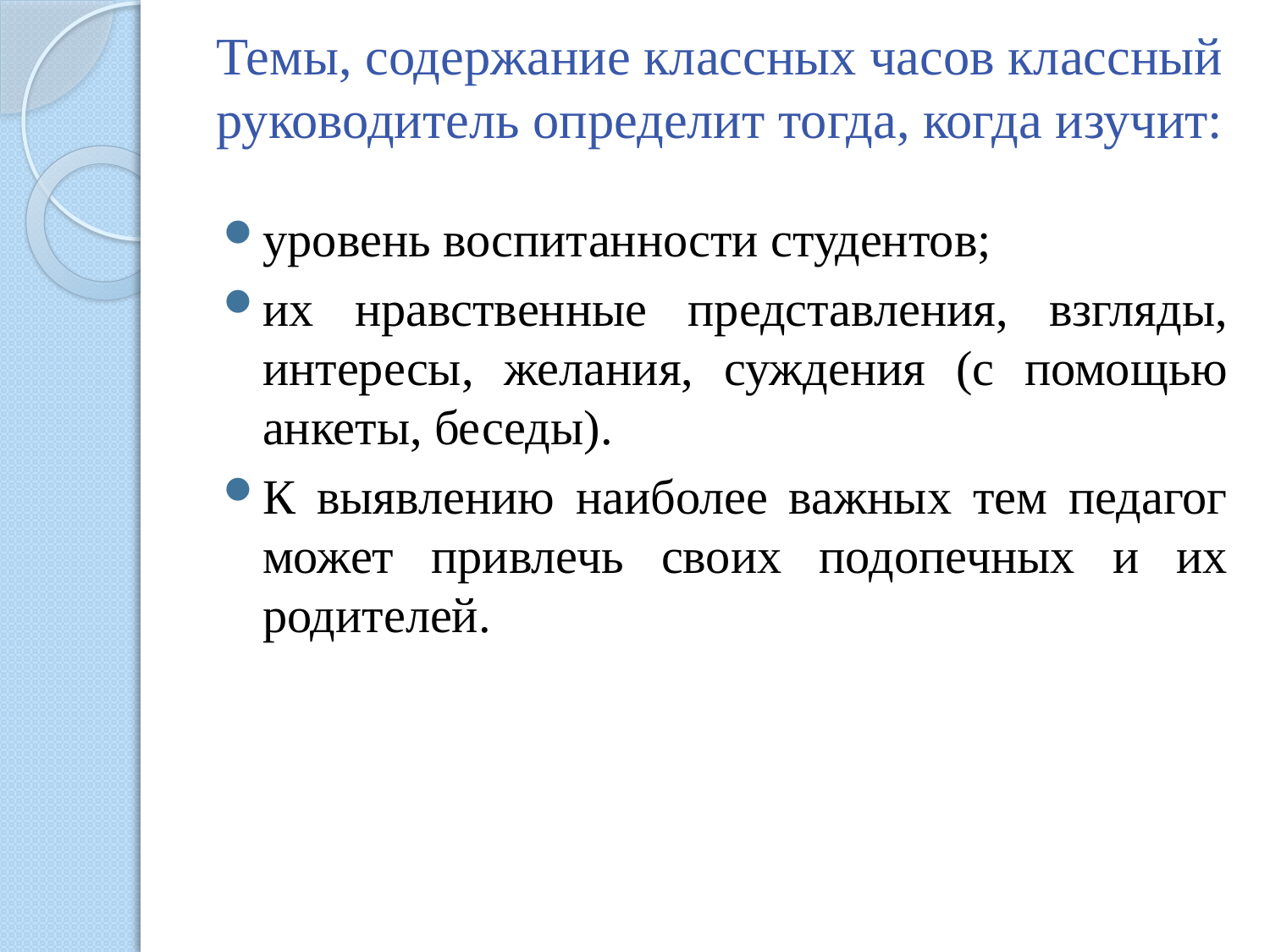

# Темы, содержание классных часов классный руководитель определит тогда, когда изучит:
уровень воспитанности студентов;
их нравственные представления, взгляды, интересы, желания, суждения (с помощью анкеты, беседы).
К выявлению наиболее важных тем педагог может привлечь своих подопечных и их родителей.